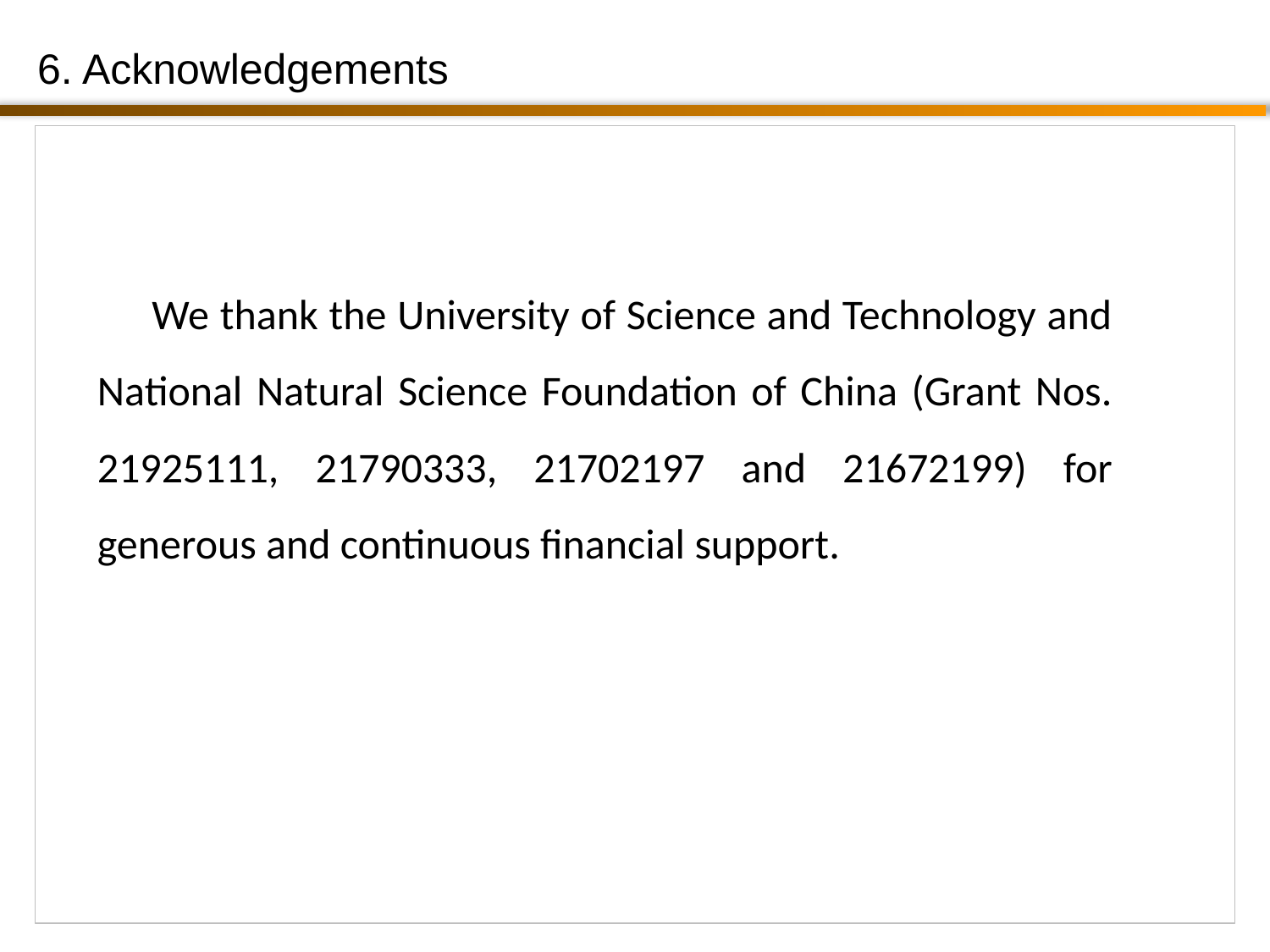

6. Acknowledgements

     We thank the University of Science and Technology and National Natural Science Foundation of China (Grant Nos. 21925111, 21790333, 21702197 and 21672199) for generous and continuous financial support.